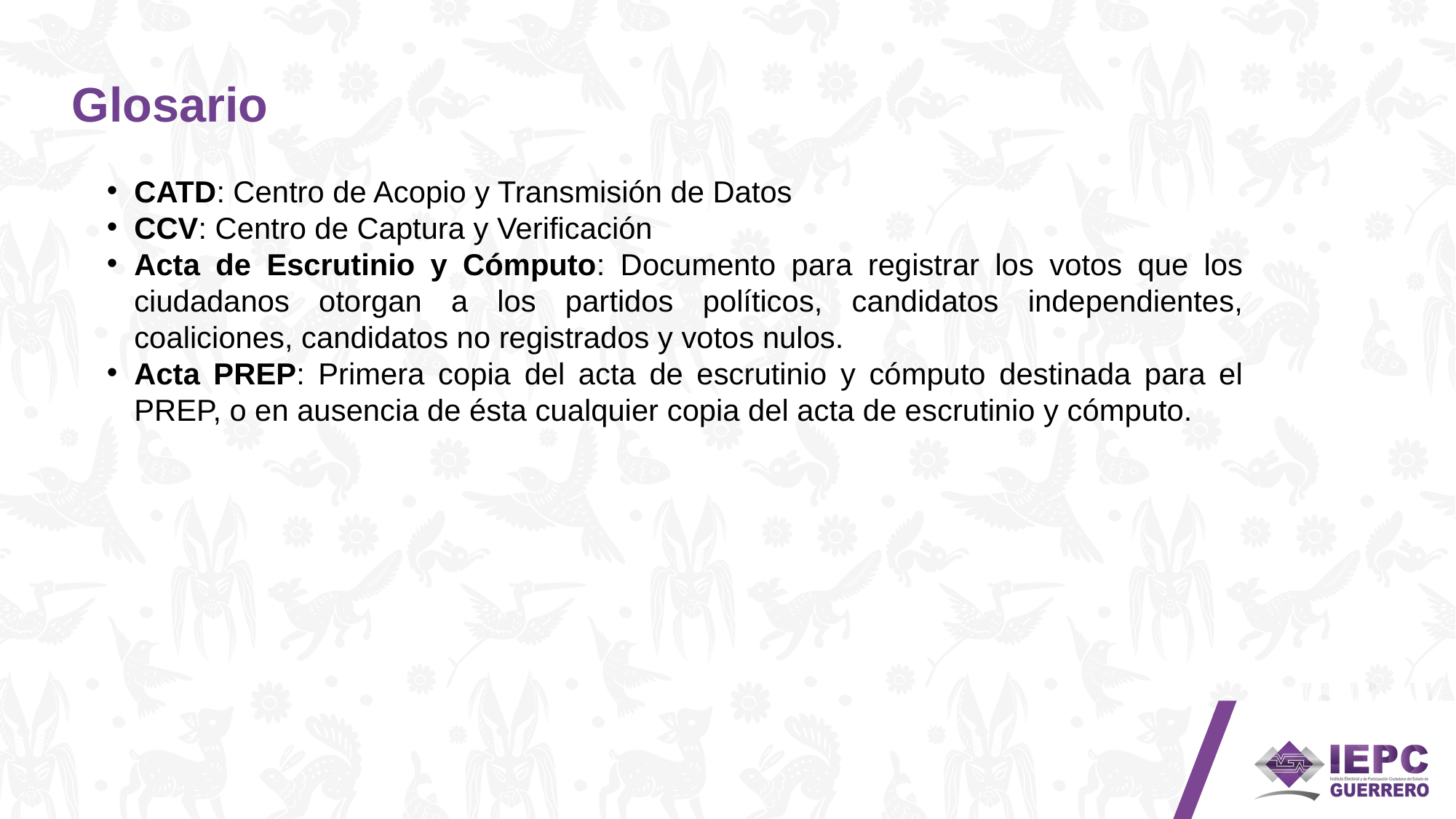

# Glosario
CATD: Centro de Acopio y Transmisión de Datos
CCV: Centro de Captura y Verificación
Acta de Escrutinio y Cómputo: Documento para registrar los votos que los ciudadanos otorgan a los partidos políticos, candidatos independientes, coaliciones, candidatos no registrados y votos nulos.
Acta PREP: Primera copia del acta de escrutinio y cómputo destinada para el PREP, o en ausencia de ésta cualquier copia del acta de escrutinio y cómputo.